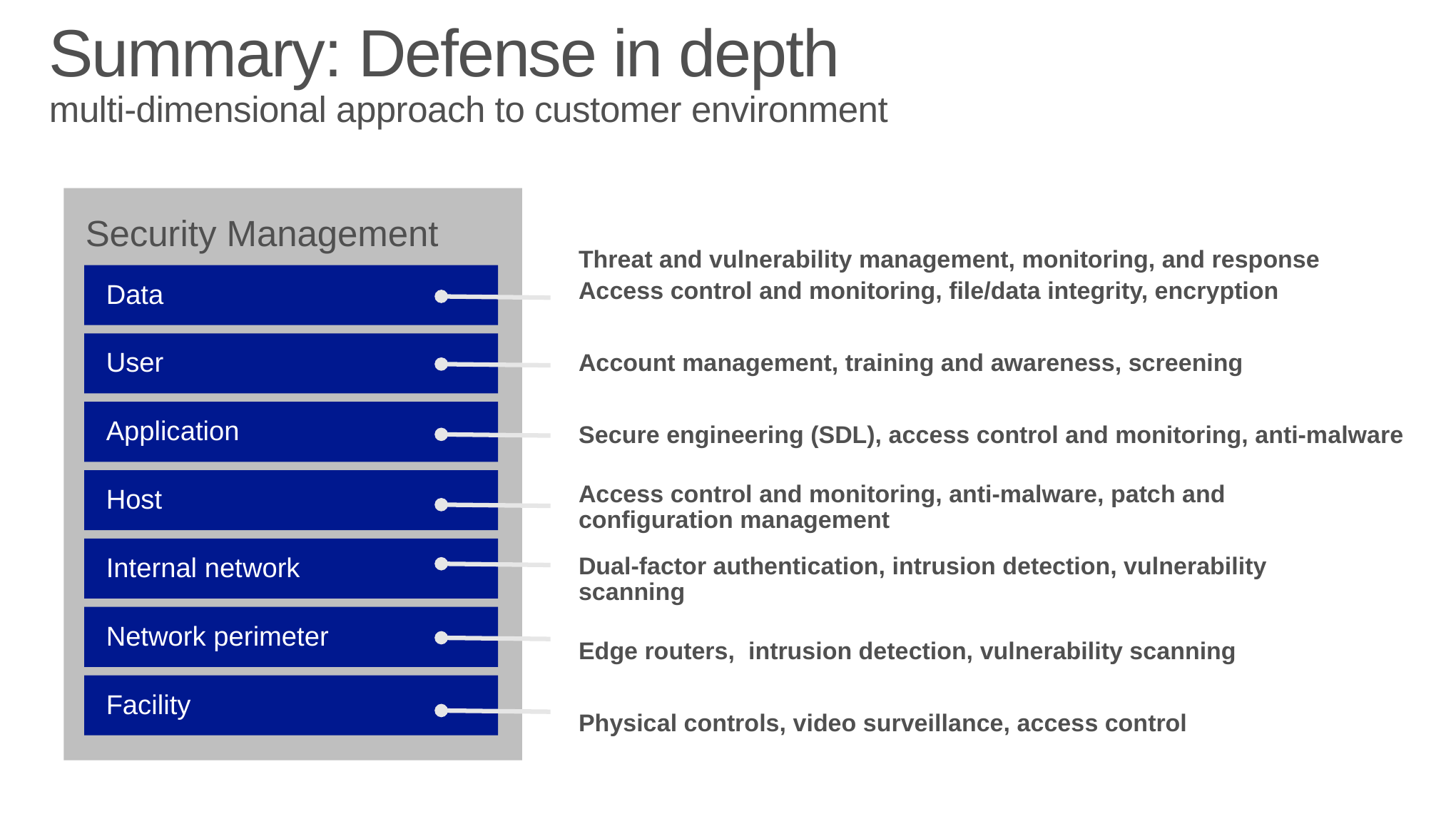

Summary: Defense in depth
multi-dimensional approach to customer environment
Security Management
Threat and vulnerability management, monitoring, and response
Access control and monitoring, file/data integrity, encryption
Data
Account management, training and awareness, screening
User
Secure engineering (SDL), access control and monitoring, anti-malware
Application
Host
Access control and monitoring, anti-malware, patch and
configuration management
Internal network
Dual-factor authentication, intrusion detection, vulnerability scanning
Network perimeter
Edge routers,  intrusion detection, vulnerability scanning
Facility
Physical controls, video surveillance, access control